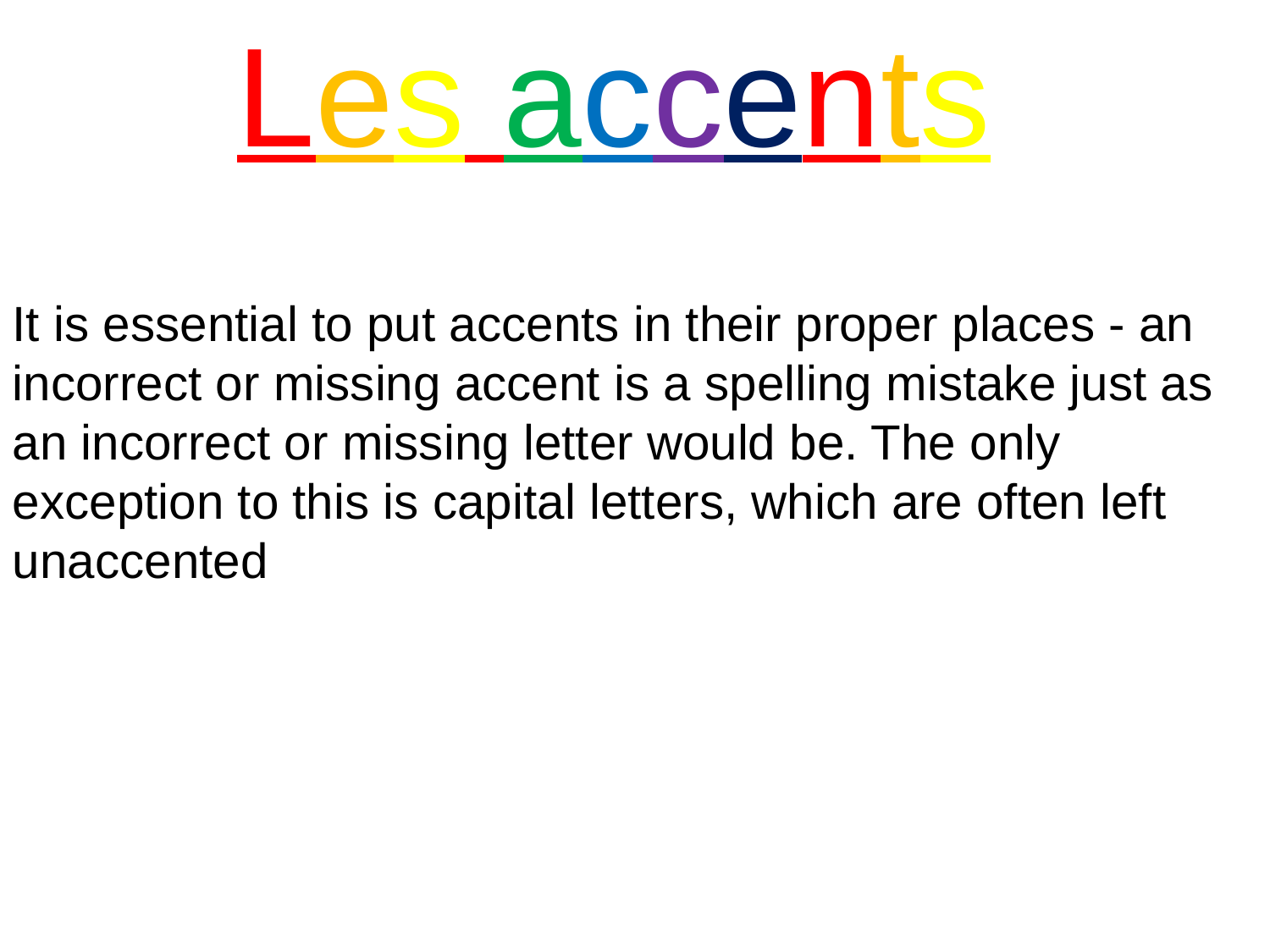

Les accents
It is essential to put accents in their proper places - an incorrect or missing accent is a spelling mistake just as an incorrect or missing letter would be. The only exception to this is capital letters, which are often left unaccented